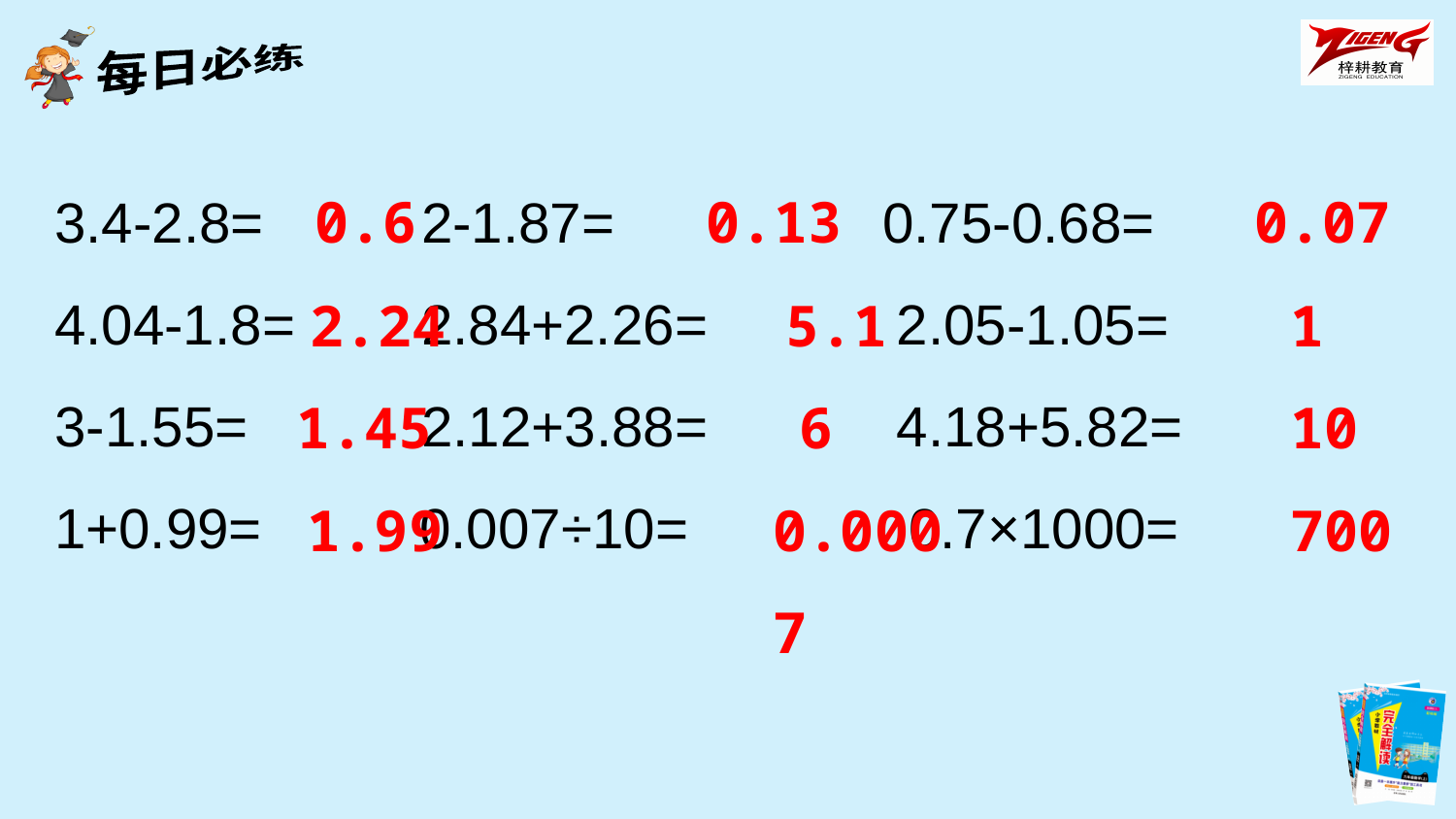

3.4-2.8=          2-1.87=                 0.75-0.68=
4.04-1.8=        2.84+2.26=            2.05-1.05=
3-1.55=           2.12+3.88=            4.18+5.82=
1+0.99=          0.007÷10=              0.7×1000=
0.6
0.13
0.07
5.1
1
2.24
6
1.45
10
1.99
0.0007
700